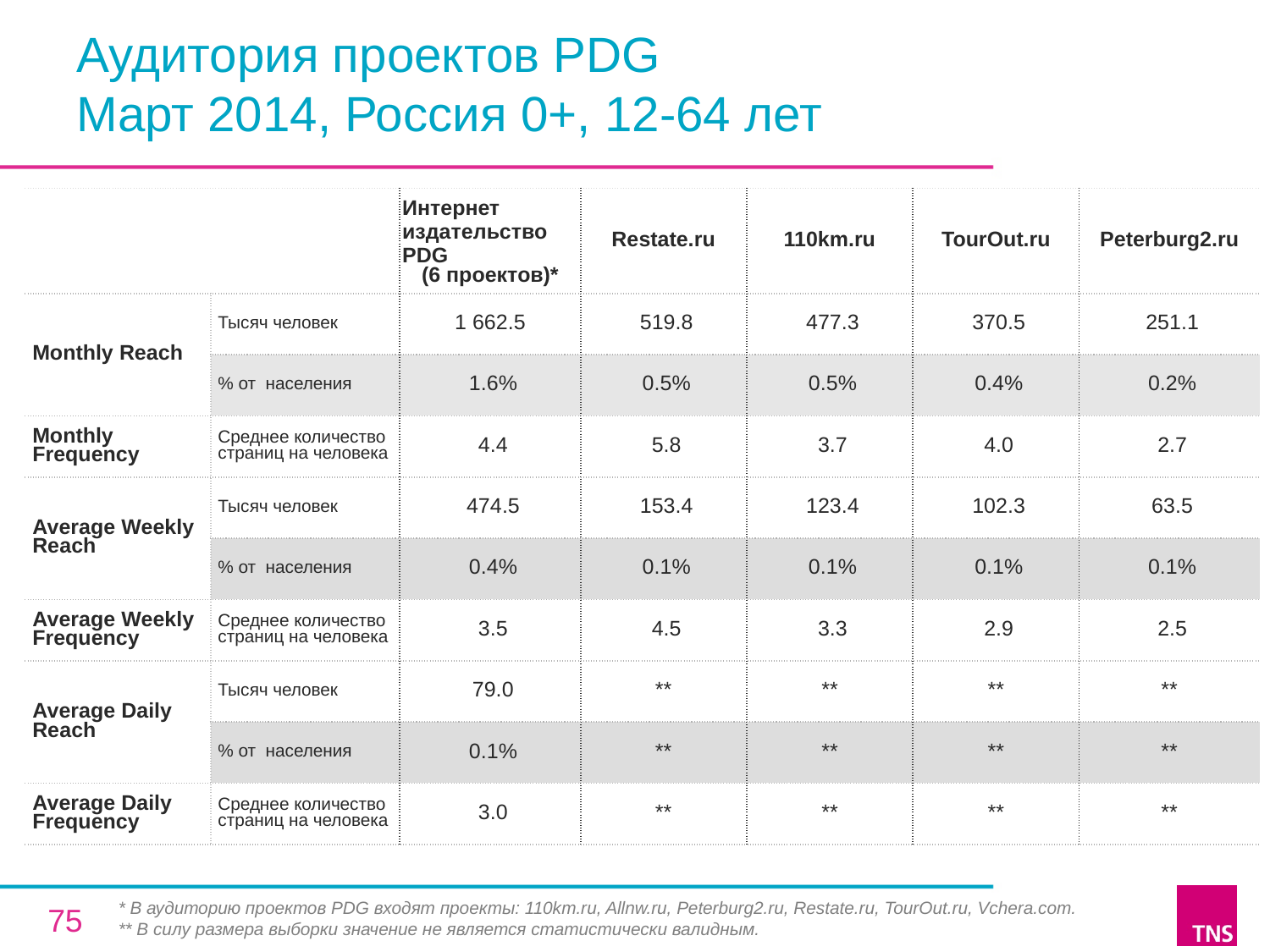

# Аудитория проектов PDG Март 2014, Россия 0+, 12-64 лет
|  |  | Интернет издательство PDG (6 проектов)\* | Restate.ru | 110km.ru | TourOut.ru | Peterburg2.ru |
| --- | --- | --- | --- | --- | --- | --- |
| Monthly Reach | Тысяч человек | 1 662.5 | 519.8 | 477.3 | 370.5 | 251.1 |
|  | % от населения | 1.6% | 0.5% | 0.5% | 0.4% | 0.2% |
| Monthly Frequency | Среднее количество страниц на человека | 4.4 | 5.8 | 3.7 | 4.0 | 2.7 |
| Average Weekly Reach | Тысяч человек | 474.5 | 153.4 | 123.4 | 102.3 | 63.5 |
|  | % от населения | 0.4% | 0.1% | 0.1% | 0.1% | 0.1% |
| Average Weekly Frequency | Среднее количество страниц на человека | 3.5 | 4.5 | 3.3 | 2.9 | 2.5 |
| Average Daily Reach | Тысяч человек | 79.0 | \*\* | \*\* | \*\* | \*\* |
|  | % от населения | 0.1% | \*\* | \*\* | \*\* | \*\* |
| Average Daily Frequency | Среднее количество страниц на человека | 3.0 | \*\* | \*\* | \*\* | \*\* |
* В аудиторию проектов PDG входят проекты: 110km.ru, Allnw.ru, Peterburg2.ru, Restate.ru, TourOut.ru, Vchera.com.
** В силу размера выборки значение не является статистически валидным.
75